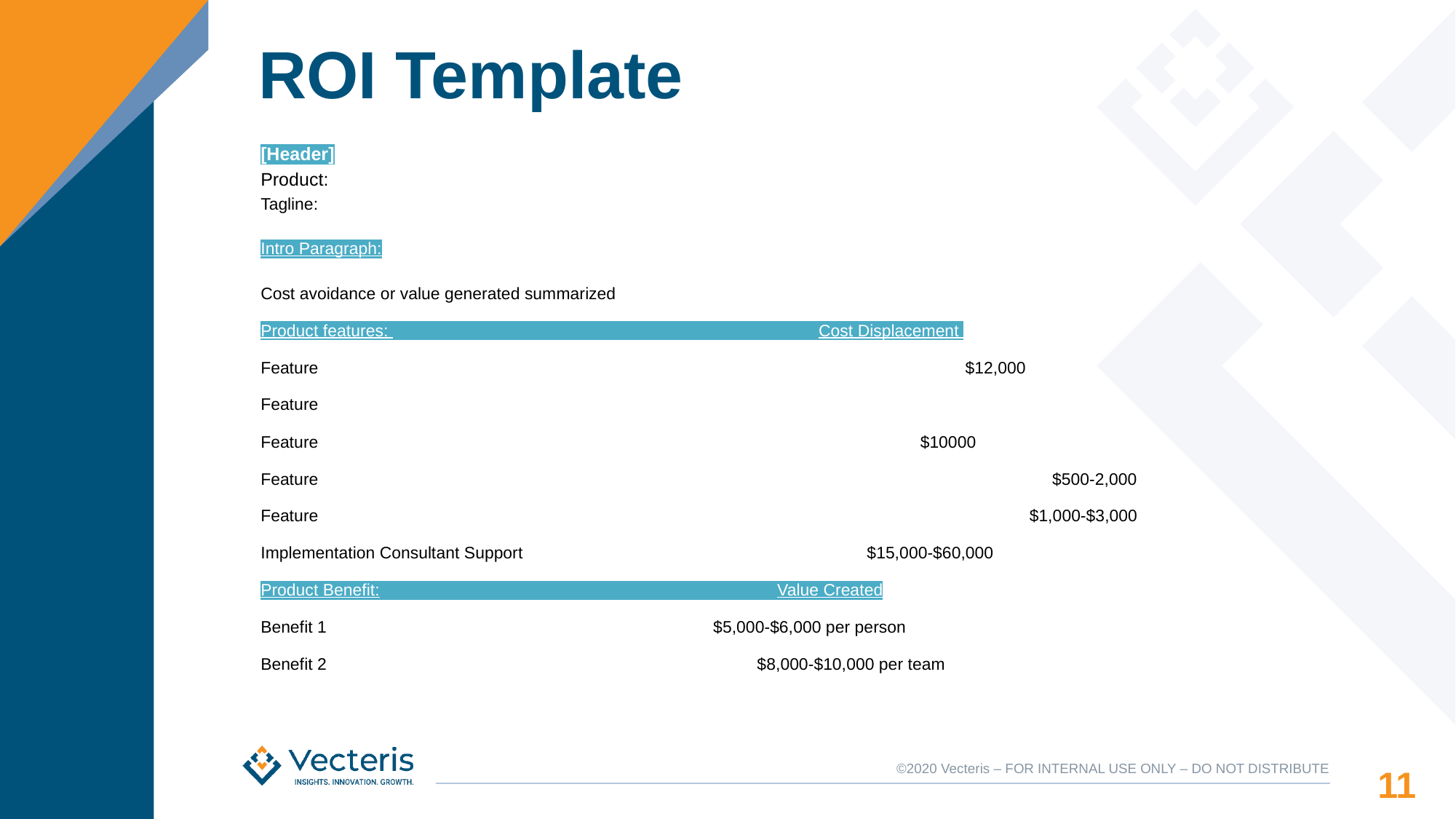

ROI Template

[Header]
Product:
Tagline:
Intro Paragraph:
Cost avoidance or value generated summarized
Product features:                                                                                           Cost Displacement
Feature			                                                                                $12,000
Feature
Feature                                                                                                      		 $10000
Feature                                                     				                             $500-2,000
Feature                                                                             				 $1,000-$3,000
Implementation Consultant Support                                                                         $15,000-$60,000
Product Benefit:                                                                                    Value Created
Benefit 1                                                                                  $5,000-$6,000 per person
Benefit 2		                                                           $8,000-$10,000 per team
11
©2020 Vecteris – FOR INTERNAL USE ONLY – DO NOT DISTRIBUTE